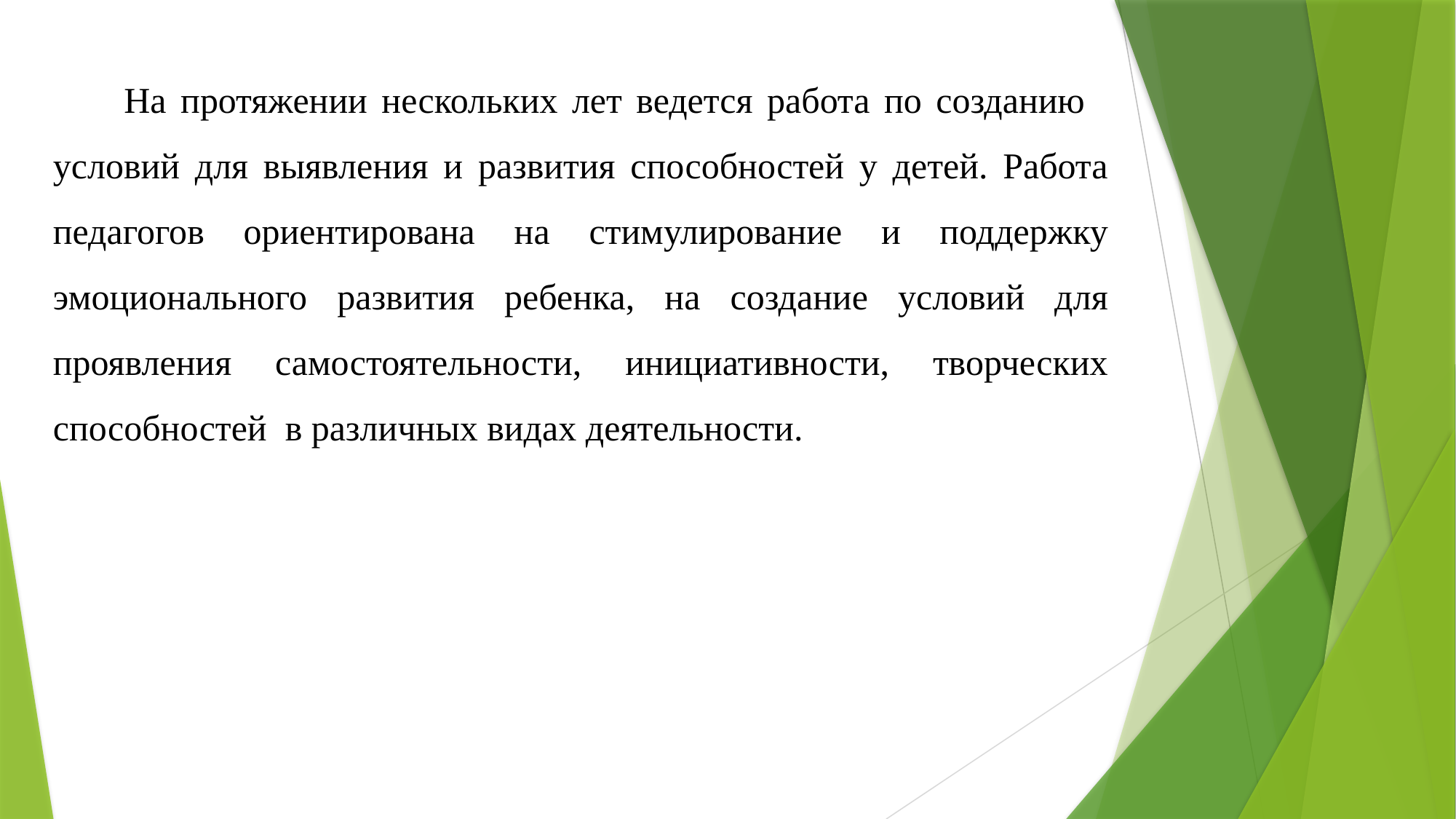

На протяжении нескольких лет ведется работа по созданию   условий для выявления и развития способностей у детей. Работа педагогов ориентирована на стимулирование и поддержку эмоционального развития ребенка, на создание условий для проявления самостоятельности, инициативности, творческих способностей  в различных видах деятельности.